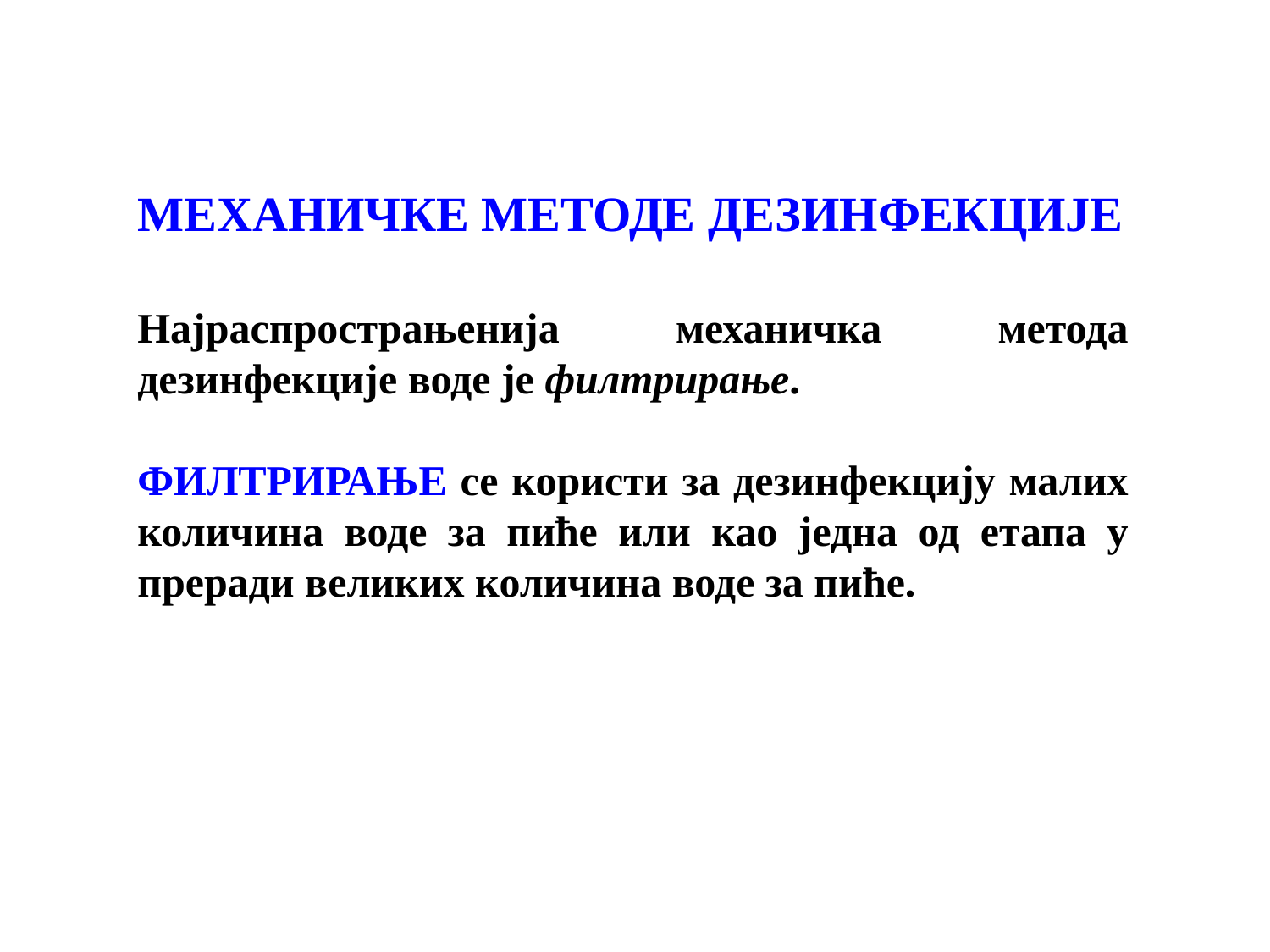

МЕХАНИЧКЕ МЕТОДЕ ДЕЗИНФЕКЦИЈЕ

Најраспрострањенија механичка метода дезинфекције воде је филтрирање.

ФИЛТРИРАЊЕ се користи за дезинфекцију малих количина воде за пиће или као једна од етапа у преради великих количина воде за пиће.